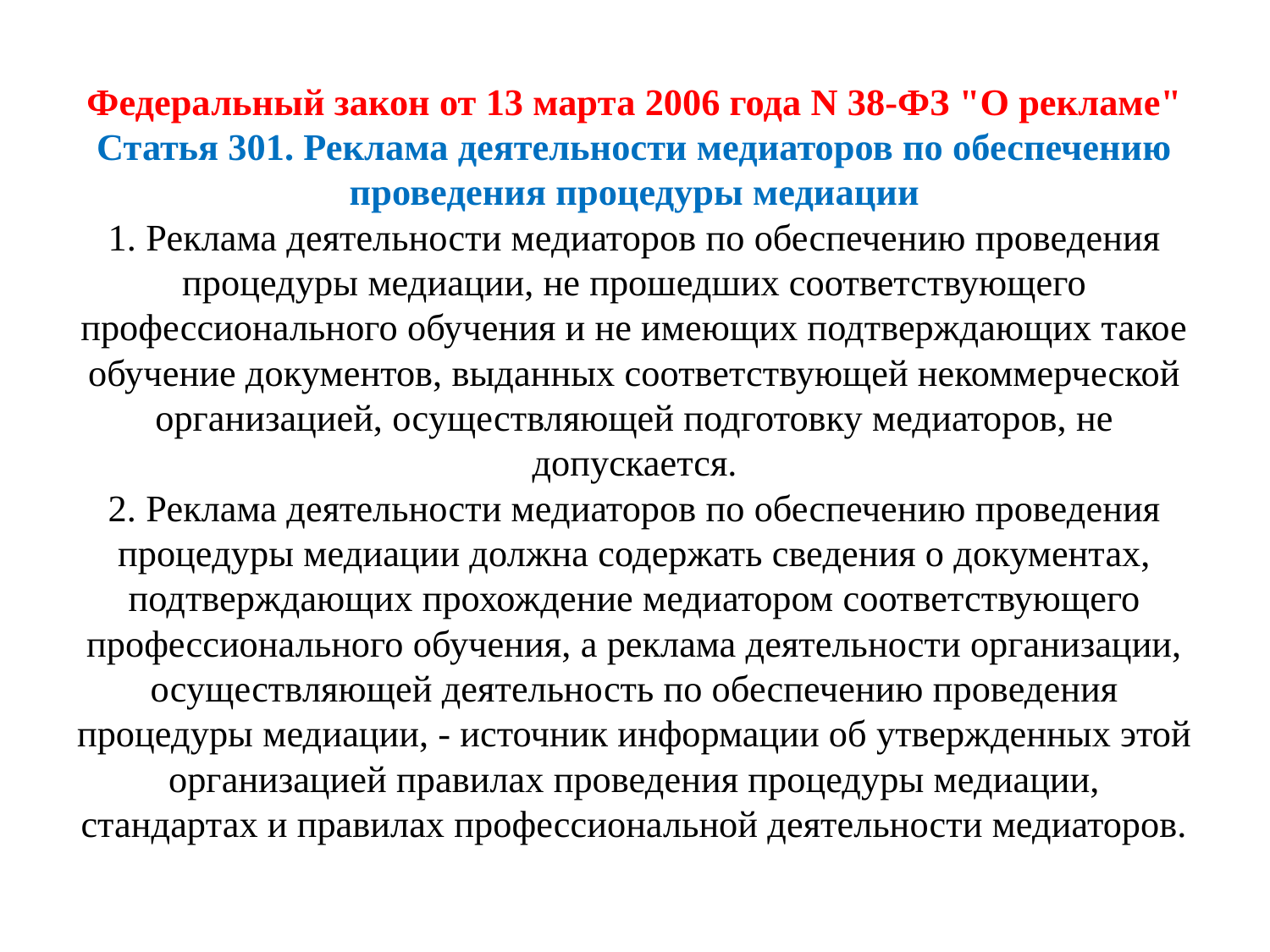

# Федеральный закон от 13 марта 2006 года N 38-ФЗ "О рекламе" Статья 301. Реклама деятельности медиаторов по обеспечению проведения процедуры медиации 1. Реклама деятельности медиаторов по обеспечению проведения процедуры медиации, не прошедших соответствующего профессионального обучения и не имеющих подтверждающих такое обучение документов, выданных соответствующей некоммерческой организацией, осуществляющей подготовку медиаторов, не допускается. 2. Реклама деятельности медиаторов по обеспечению проведения процедуры медиации должна содержать сведения о документах, подтверждающих прохождение медиатором соответствующего профессионального обучения, а реклама деятельности организации, осуществляющей деятельность по обеспечению проведения процедуры медиации, - источник информации об утвержденных этой организацией правилах проведения процедуры медиации, стандартах и правилах профессиональной деятельности медиаторов.